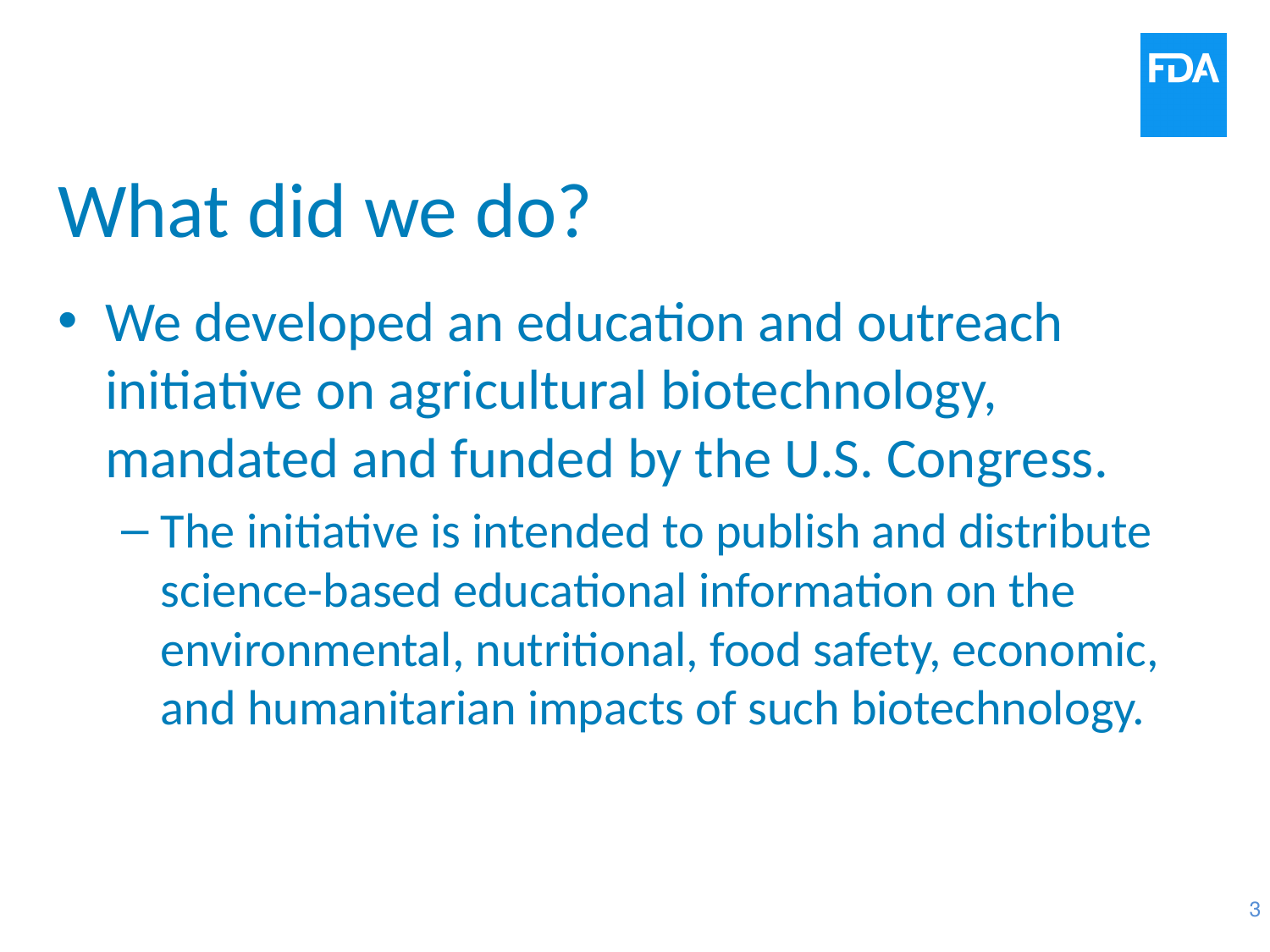

# What did we do?
We developed an education and outreach initiative on agricultural biotechnology, mandated and funded by the U.S. Congress.
The initiative is intended to publish and distribute science-based educational information on the environmental, nutritional, food safety, economic, and humanitarian impacts of such biotechnology.